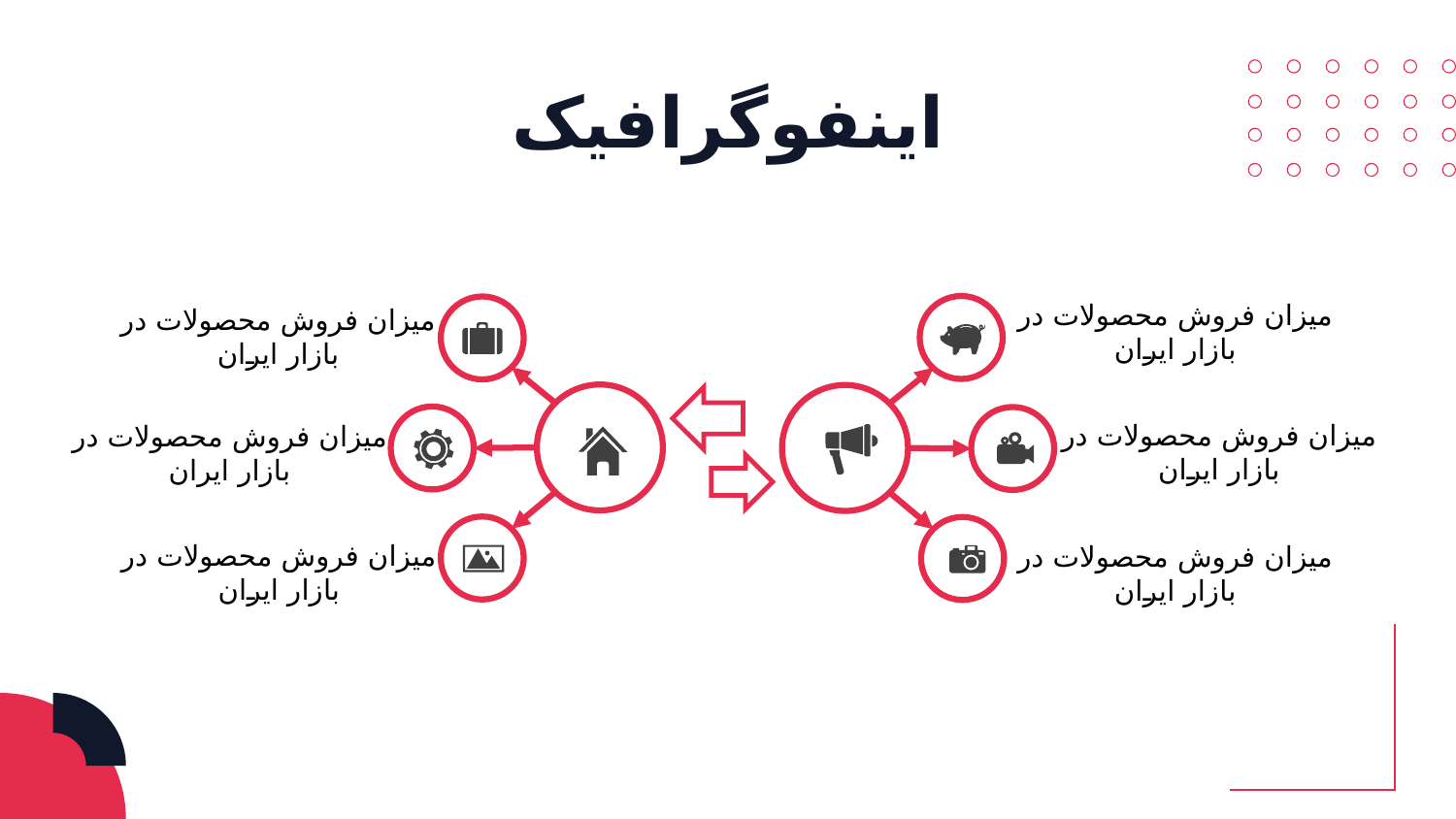

# اینفوگرافیک
میزان فروش محصولات در بازار ایران
میزان فروش محصولات در بازار ایران

میزان فروش محصولات در بازار ایران
میزان فروش محصولات در بازار ایران

میزان فروش محصولات در بازار ایران
میزان فروش محصولات در بازار ایران